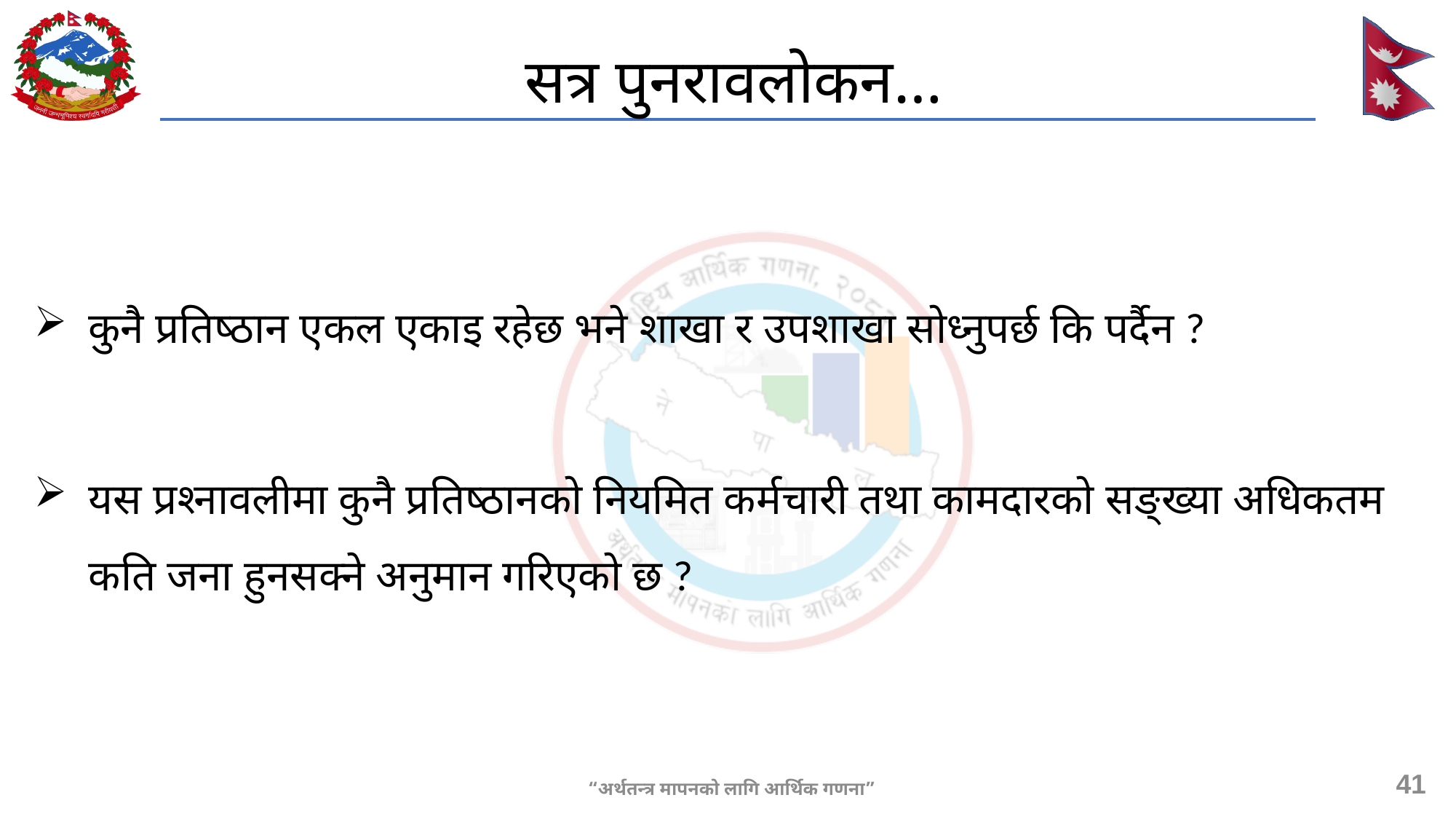

# सत्र पुनरावलोकन…

कुनै प्रतिष्ठान एकल एकाइ रहेछ भने शाखा र उपशाखा सोध्नुपर्छ कि पर्दैन ?

यस प्रश्नावलीमा कुनै प्रतिष्ठानको नियमित कर्मचारी तथा कामदारको सङ्ख्या अधिकतम कति जना हुनसक्ने अनुमान गरिएको छ ?
41
“अर्थतन्त्र मापनको लागि आर्थिक गणना”